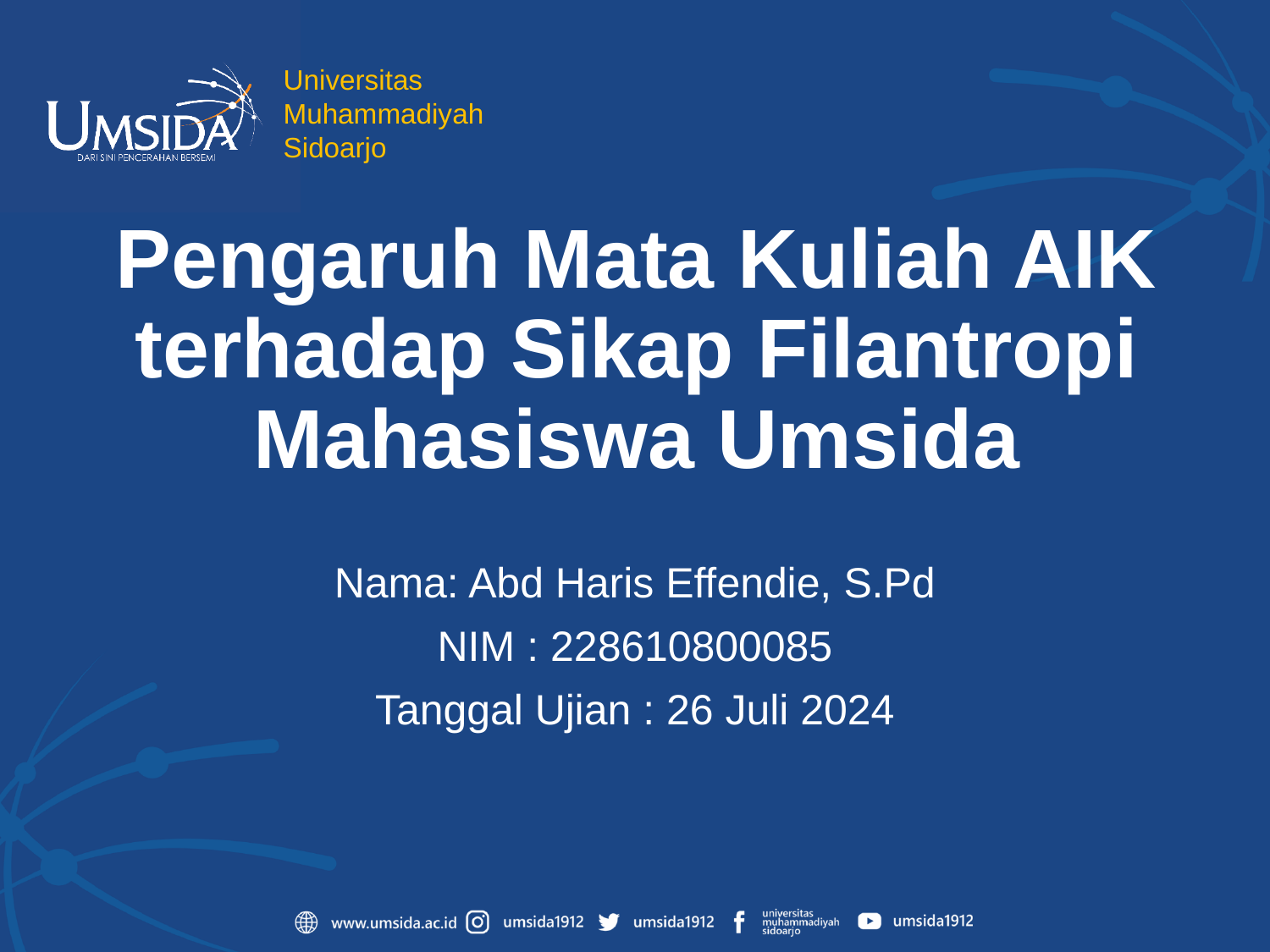

# Pengaruh Mata Kuliah AIK terhadap Sikap Filantropi Mahasiswa Umsida
Nama: Abd Haris Effendie, S.Pd
NIM : 228610800085
Tanggal Ujian : 26 Juli 2024